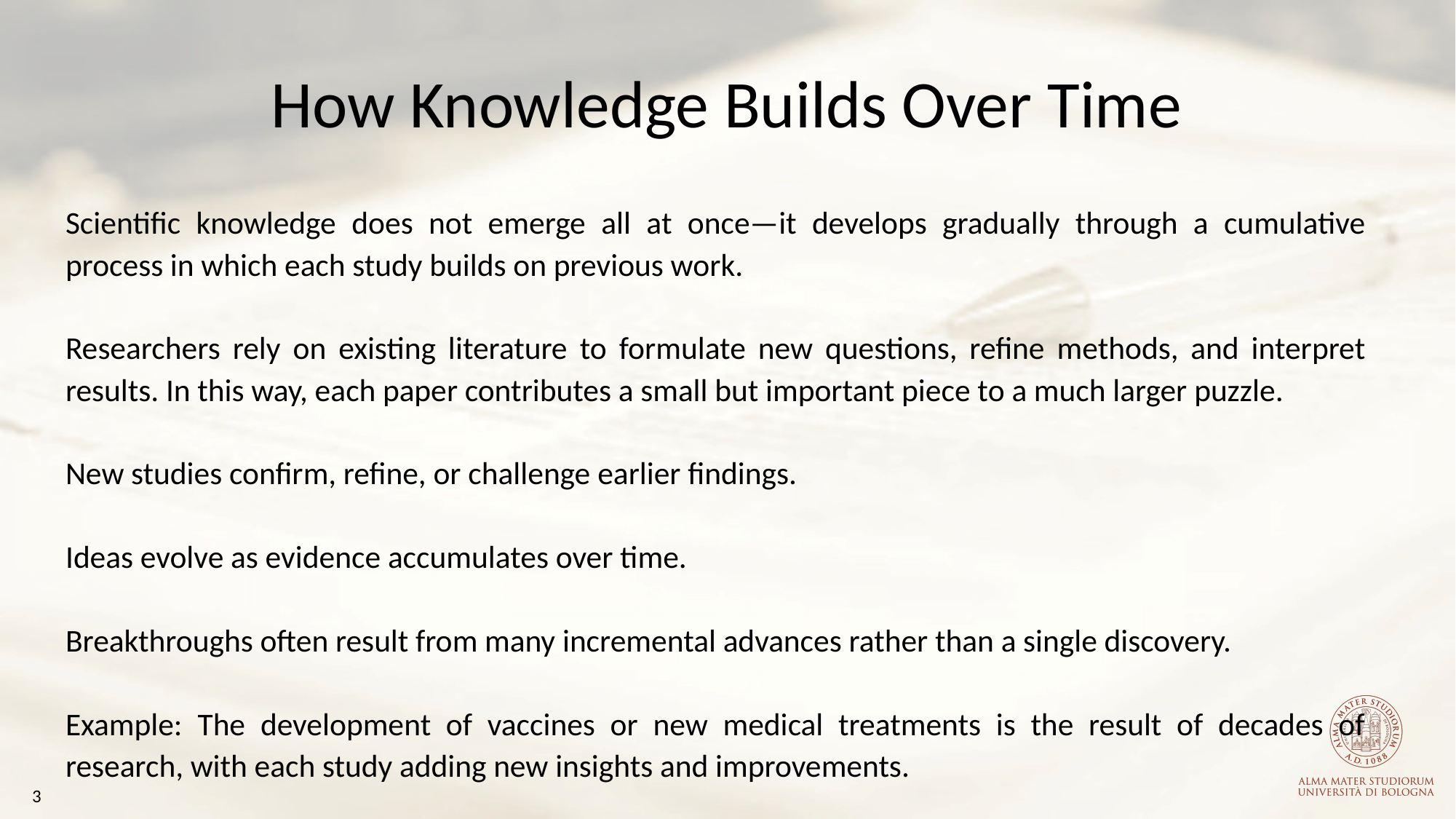

How Knowledge Builds Over Time
Scientific knowledge does not emerge all at once—it develops gradually through a cumulative process in which each study builds on previous work.

Researchers rely on existing literature to formulate new questions, refine methods, and interpret results. In this way, each paper contributes a small but important piece to a much larger puzzle.

New studies confirm, refine, or challenge earlier findings.

Ideas evolve as evidence accumulates over time.

Breakthroughs often result from many incremental advances rather than a single discovery.

Example: The development of vaccines or new medical treatments is the result of decades of research, with each study adding new insights and improvements.